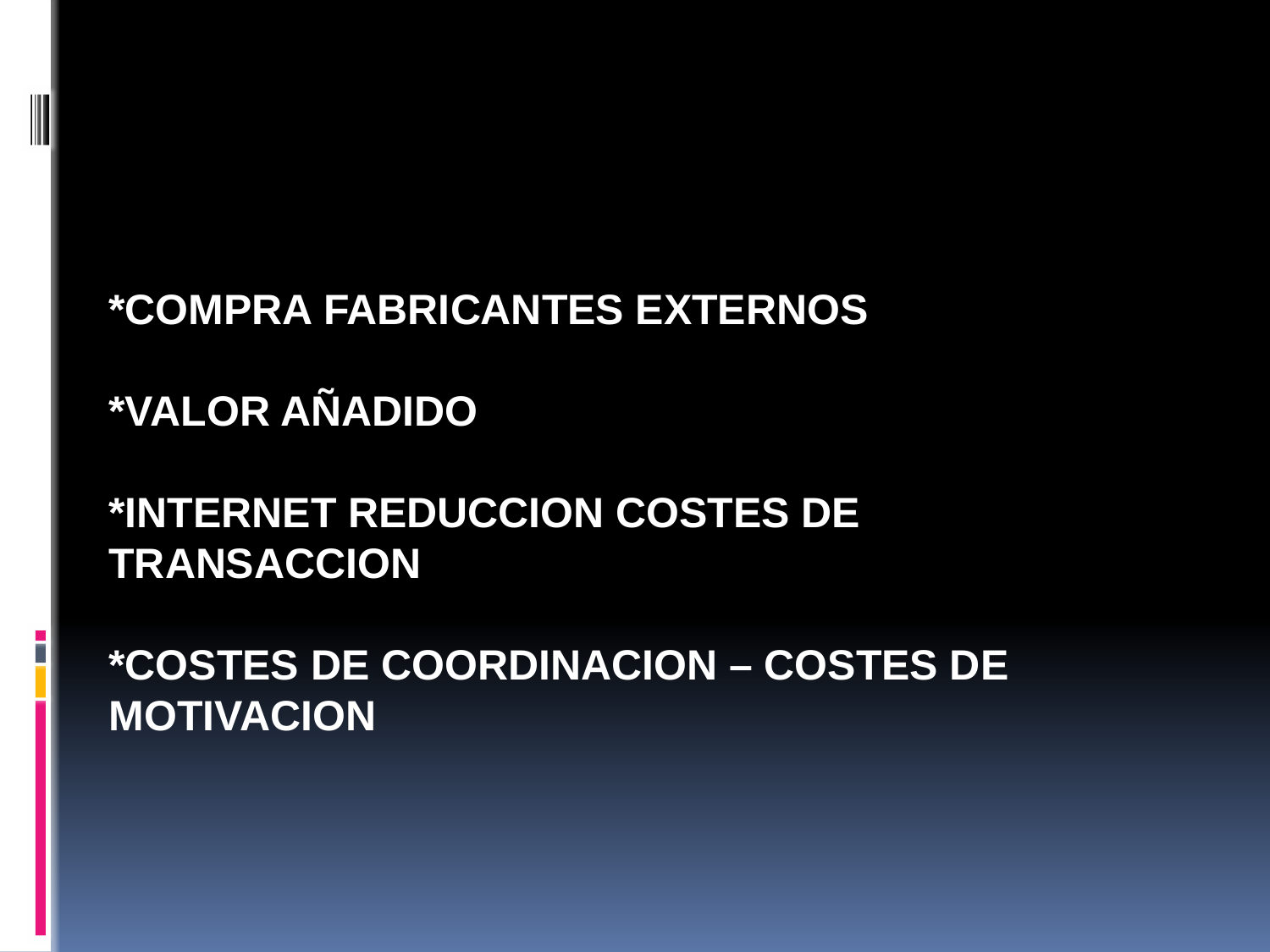

*COMPRA FABRICANTES EXTERNOS

*VALOR AÑADIDO

*INTERNET REDUCCION COSTES DE TRANSACCION

*COSTES DE COORDINACION – COSTES DE MOTIVACION